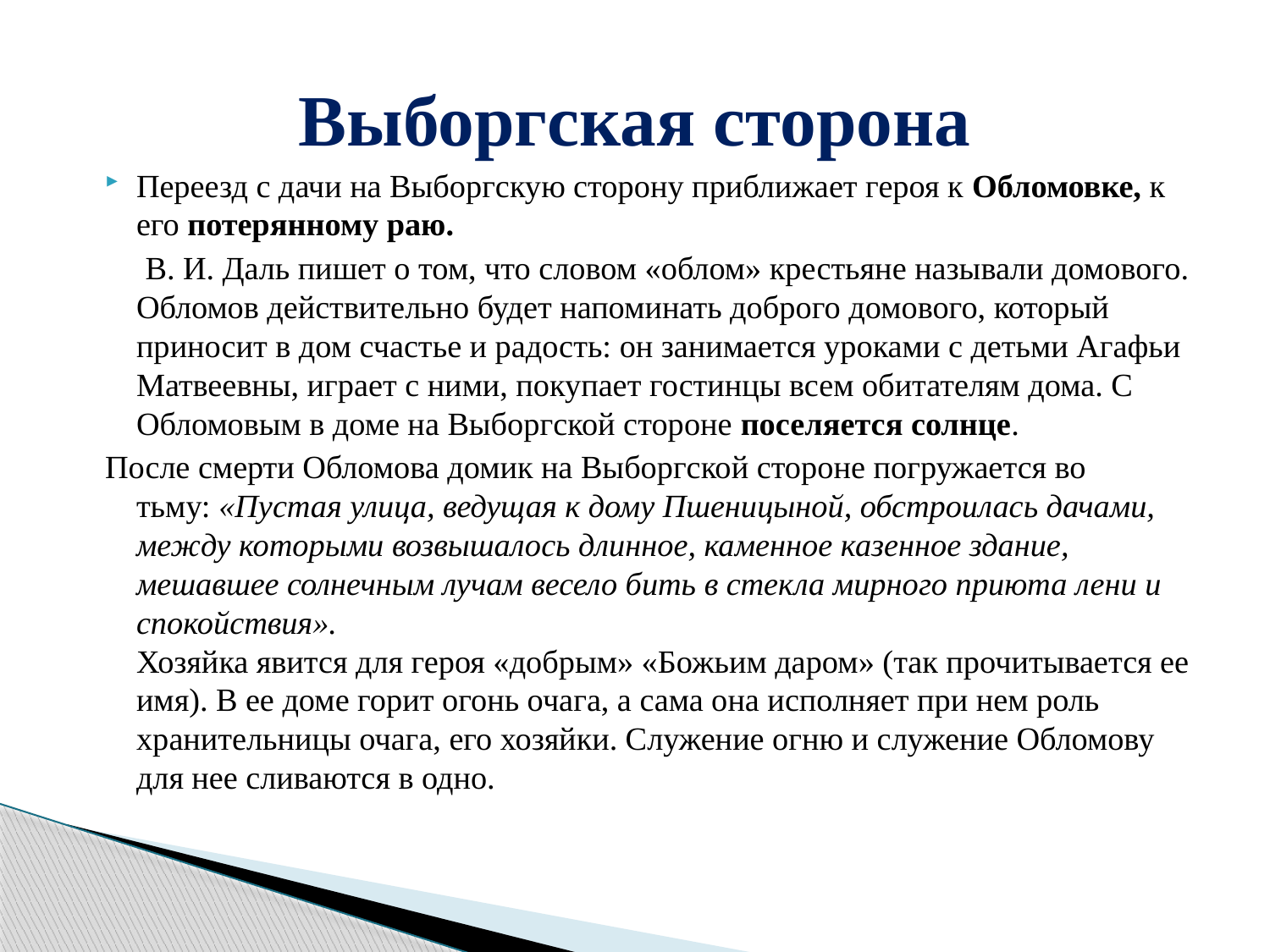

# Выборгская сторона
Переезд с дачи на Выборгскую сторону приближает героя к Обломовке, к его потерянному раю.
     В. И. Даль пишет о том, что словом «облом» крестьяне называли домового. Обломов действительно будет напоминать доброго домового, который приносит в дом счастье и радость: он занимается уроками с детьми Агафьи Матвеевны, играет с ними, покупает гостинцы всем обитателям дома. С Обломовым в доме на Выборгской стороне поселяется солнце.
После смерти Обломова домик на Выборгской стороне погружается во тьму: «Пустая улица, ведущая к дому Пшеницыной, обстроилась дачами, между которыми возвышалось длинное, каменное казенное здание, мешавшее солнечным лучам весело бить в стекла мирного приюта лени и спокойствия».
Хозяйка явится для героя «добрым» «Божьим даром» (так прочитывается ее имя). В ее доме горит огонь очага, а сама она исполняет при нем роль хранительницы очага, его хозяйки. Служение огню и служение Обломову для нее сливаются в одно.